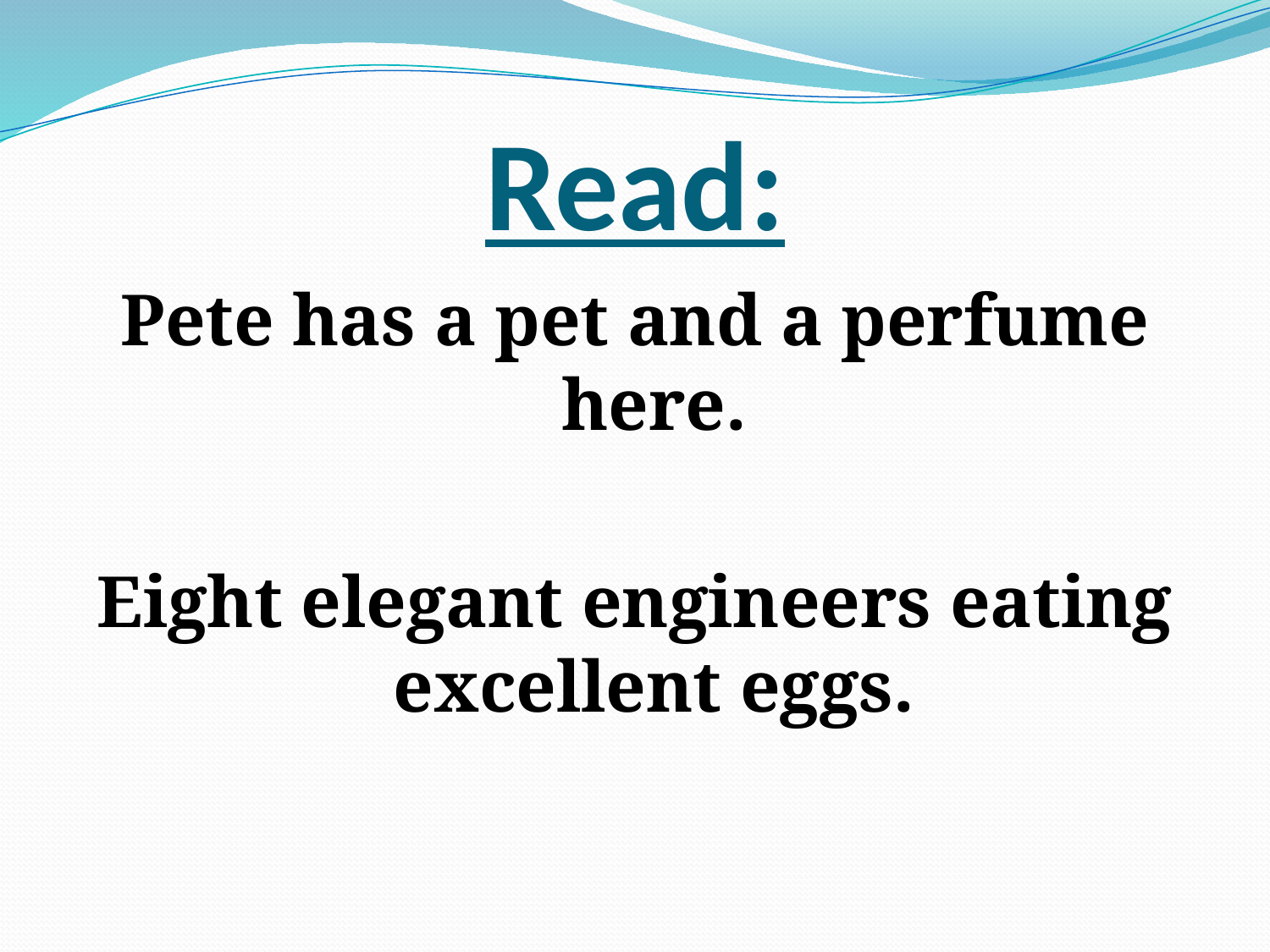

# Read:
Pete has a pet and a perfume here.

Eight elegant engineers eating excellent eggs.